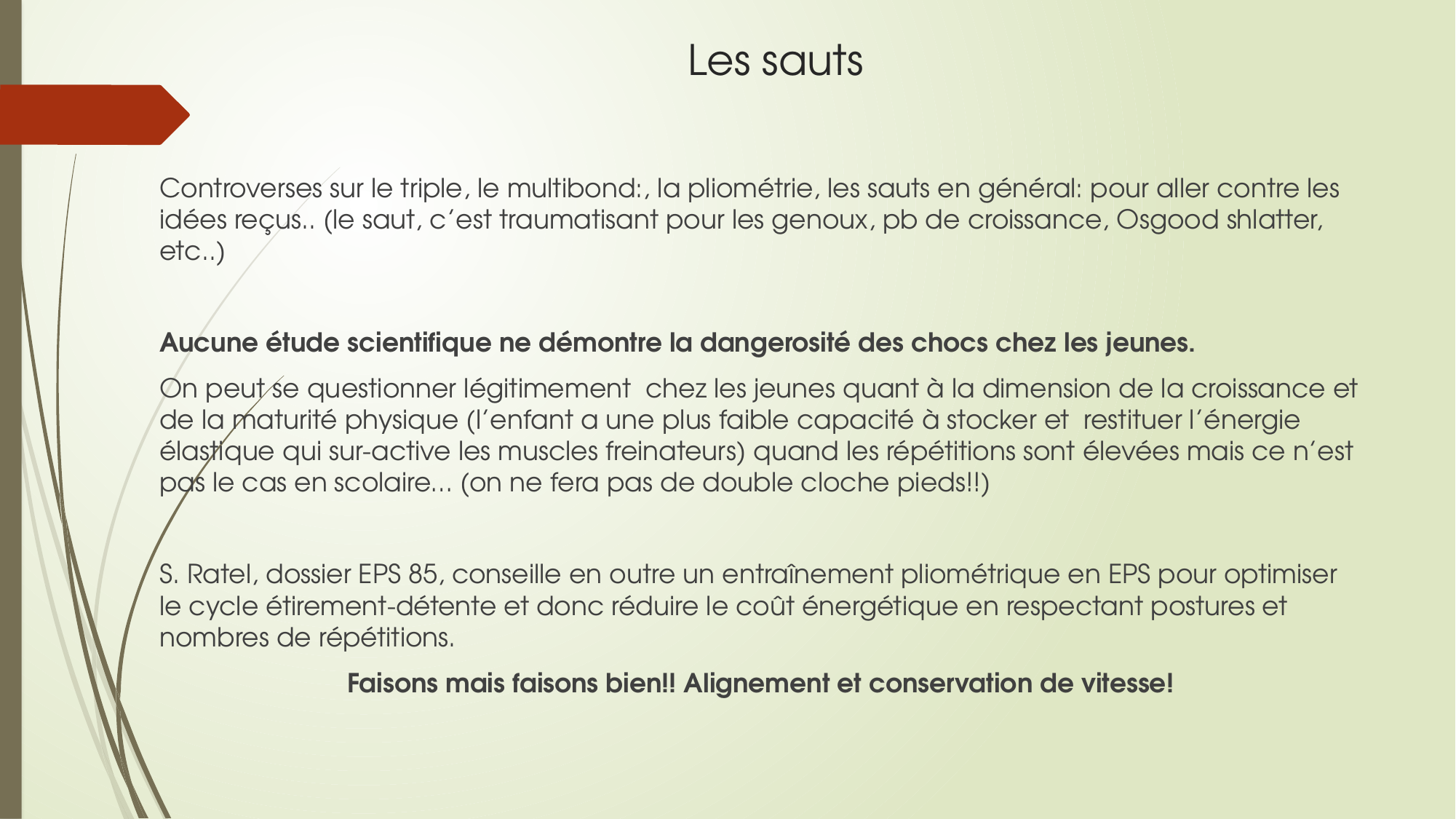

# Les sauts
Controverses sur le triple, le multibond:, la pliométrie, les sauts en général: pour aller contre les idées reçus.. (le saut, c’est traumatisant pour les genoux, pb de croissance, Osgood shlatter, etc..)

Aucune étude scientifique ne démontre la dangerosité des chocs chez les jeunes.
On peut se questionner légitimement  chez les jeunes quant à la dimension de la croissance et de la maturité physique (l’enfant a une plus faible capacité à stocker et  restituer l’énergie élastique qui sur-active les muscles freinateurs) quand les répétitions sont élevées mais ce n’est pas le cas en scolaire… (on ne fera pas de double cloche pieds!!)

S. Ratel, dossier EPS 85, conseille en outre un entraînement pliométrique en EPS pour optimiser le cycle étirement-détente et donc réduire le coût énergétique en respectant postures et nombres de répétitions.
Faisons mais faisons bien!! Alignement et conservation de vitesse!